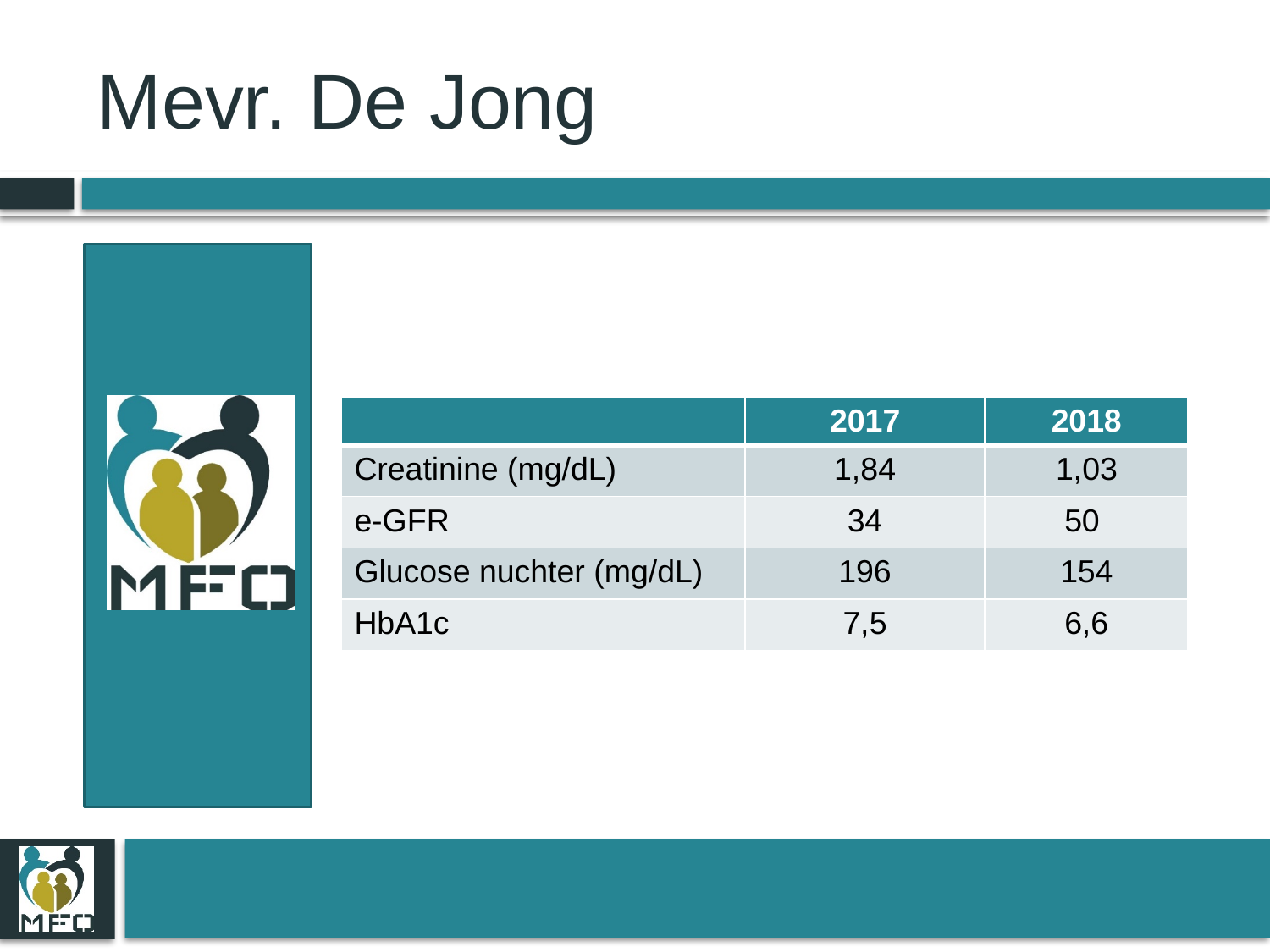

# Mevr. De Jong

|  | 2017 | 2018 |
| --- | --- | --- |
| Creatinine (mg/dL) | 1,84 | 1,03 |
| e-GFR | 34 | 50 |
| Glucose nuchter (mg/dL) | 196 | 154 |
| HbA1c | 7,5 | 6,6 |